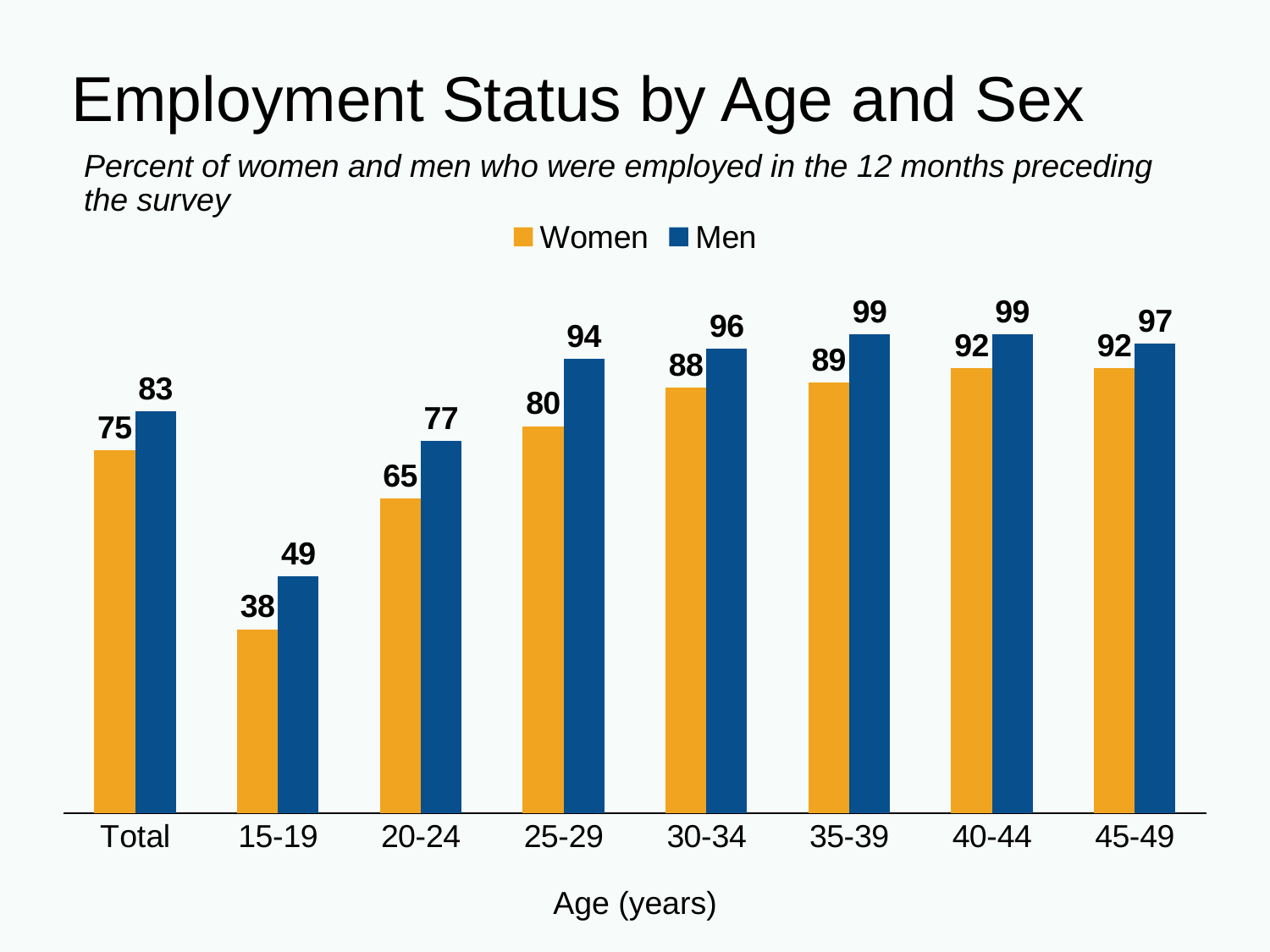

# Employment Status by Age and Sex
Percent of women and men who were employed in the 12 months preceding the survey

### Chart

| Category | Women | Men |
|---|---|---|
| Total | 75.0 | 83.0 |
| 15-19 | 38.0 | 49.0 |
| 20-24 | 65.0 | 77.0 |
| 25-29 | 80.0 | 94.0 |
| 30-34 | 88.0 | 96.0 |
| 35-39 | 89.0 | 99.0 |
| 40-44 | 92.0 | 99.0 |
| 45-49 | 92.0 | 97.0 |
Age (years)